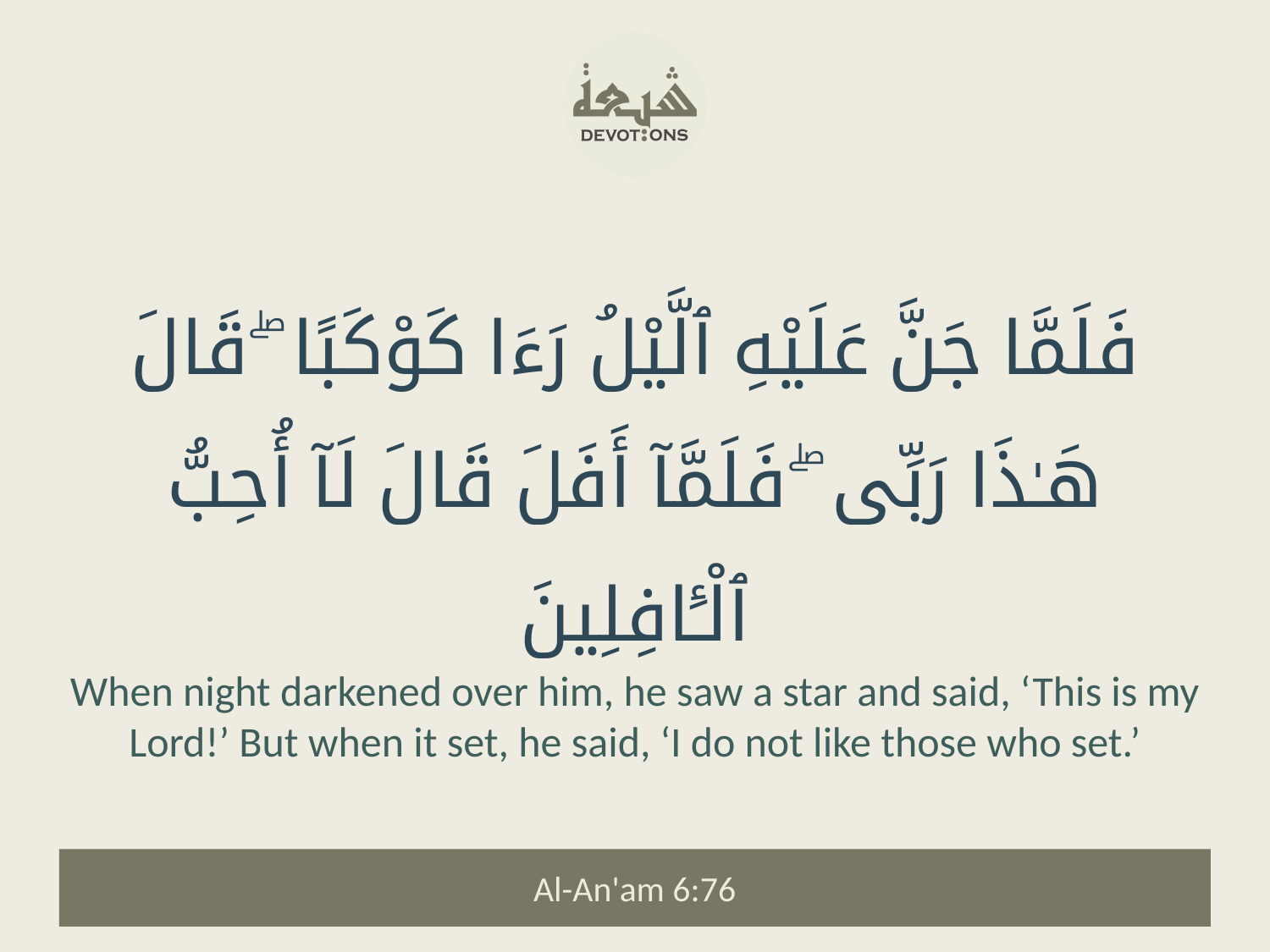

فَلَمَّا جَنَّ عَلَيْهِ ٱلَّيْلُ رَءَا كَوْكَبًا ۖ قَالَ هَـٰذَا رَبِّى ۖ فَلَمَّآ أَفَلَ قَالَ لَآ أُحِبُّ ٱلْـَٔافِلِينَ
When night darkened over him, he saw a star and said, ‘This is my Lord!’ But when it set, he said, ‘I do not like those who set.’
Al-An'am 6:76